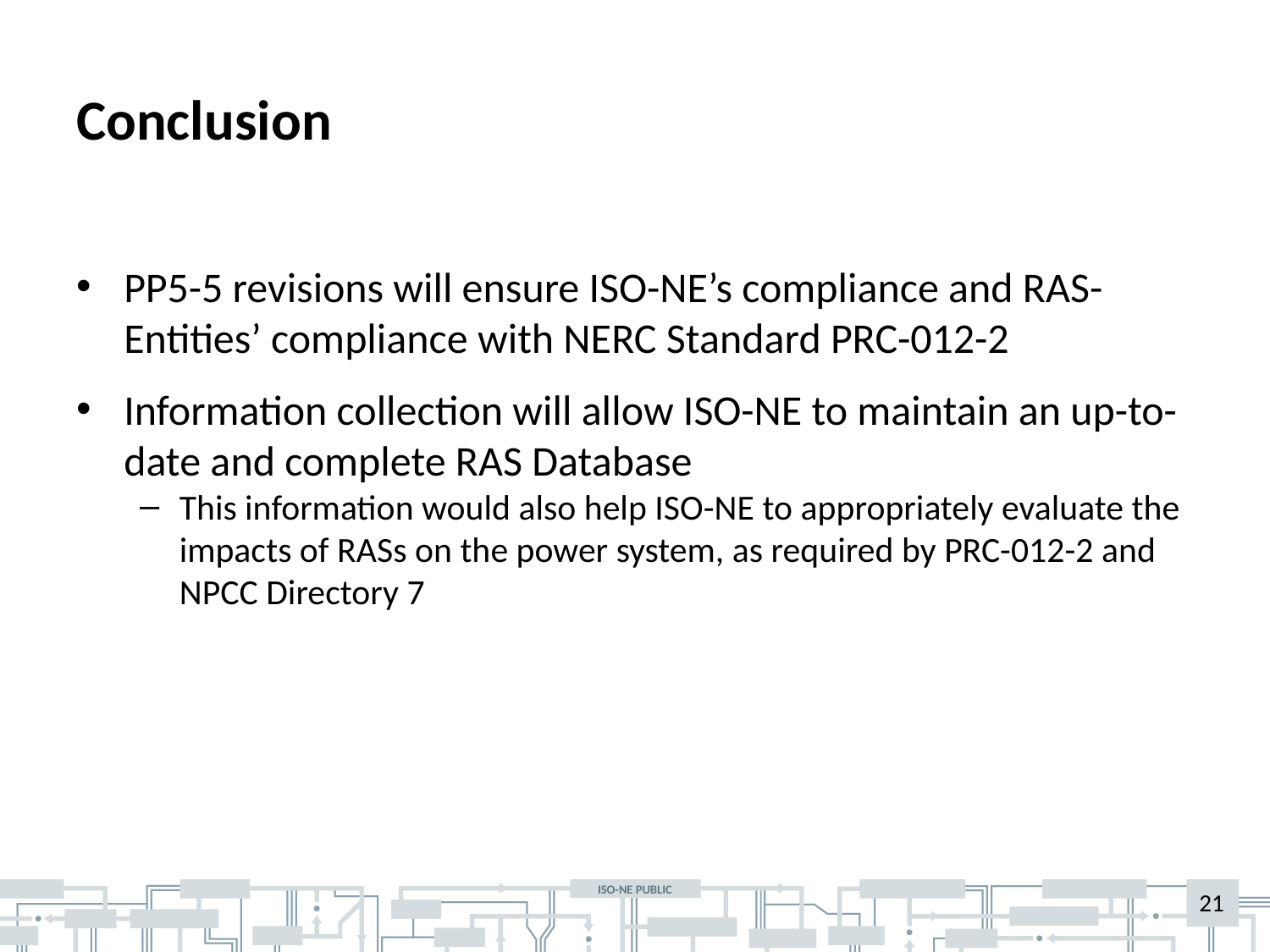

# Conclusion
PP5-5 revisions will ensure ISO-NE’s compliance and RAS-Entities’ compliance with NERC Standard PRC-012-2
Information collection will allow ISO-NE to maintain an up-to-date and complete RAS Database
This information would also help ISO-NE to appropriately evaluate the impacts of RASs on the power system, as required by PRC-012-2 and NPCC Directory 7

21